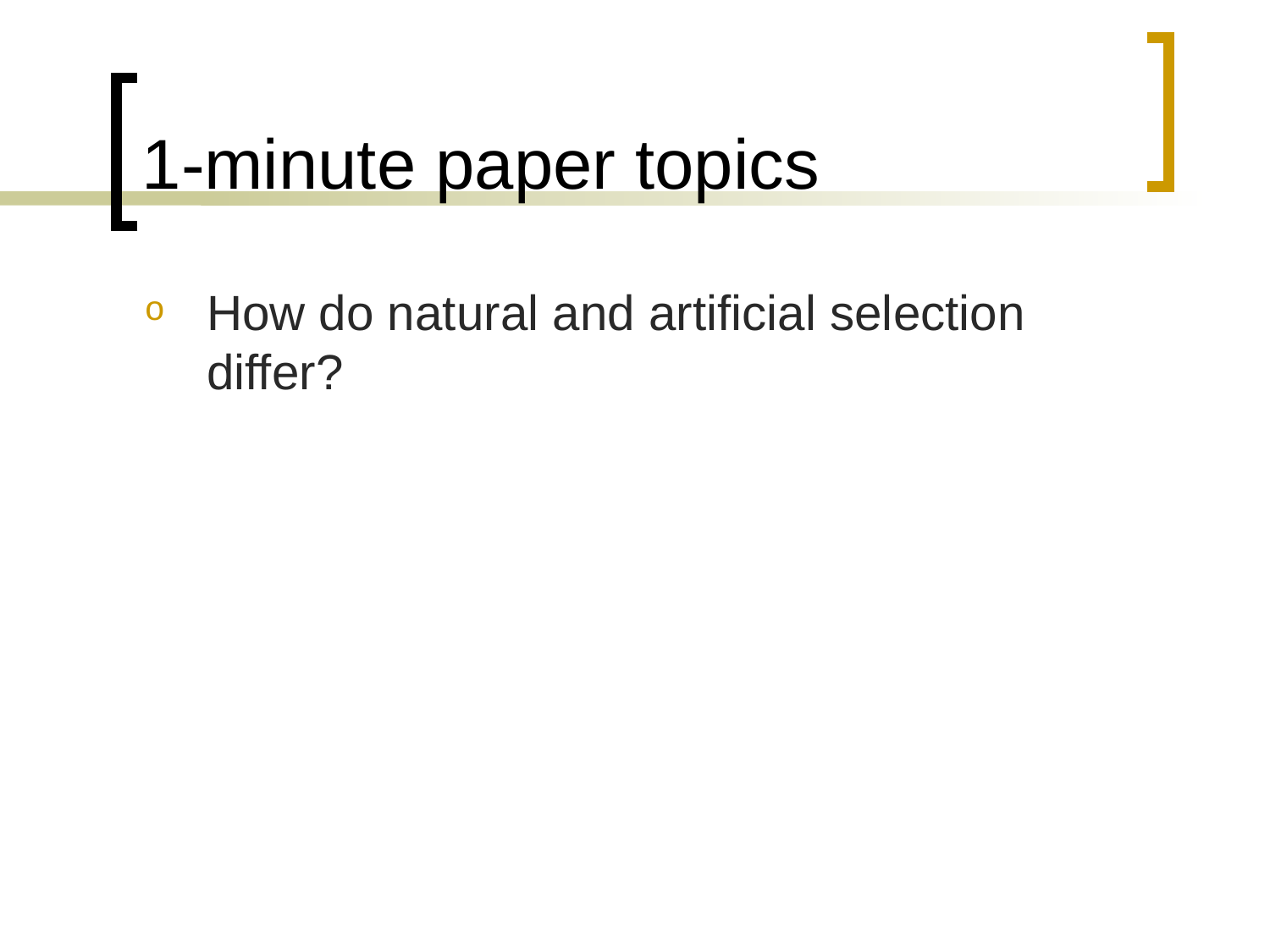

# 1-minute paper topics
How do natural and artificial selection differ?